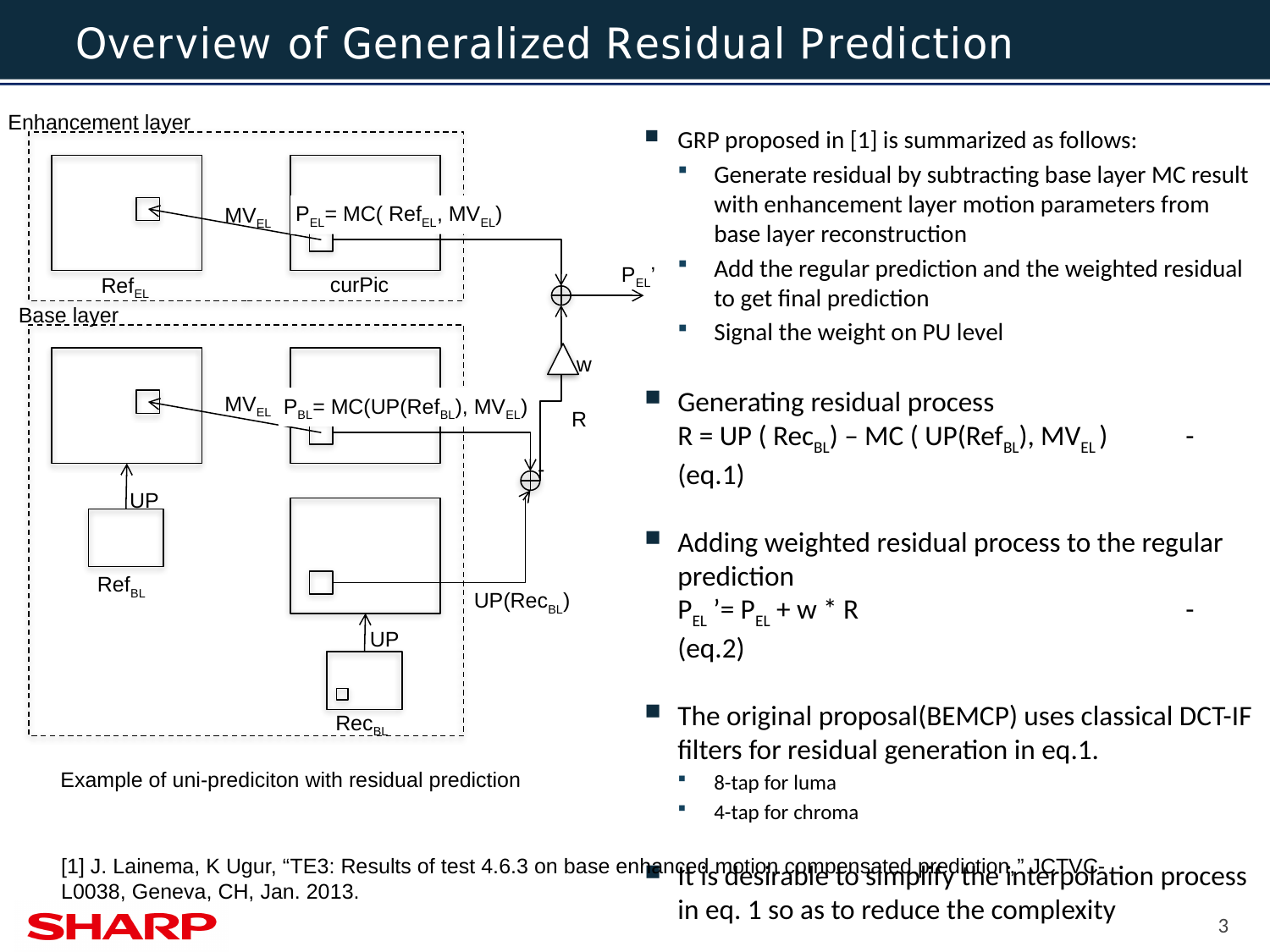

# Overview of Generalized Residual Prediction
Enhancement layer

MVEL

PEL= MC( RefEL, MVEL)
PEL’
curPic
RefEL

Base layer

w

MVEL
PBL= MC(UP(RefBL), MVEL)

R

-

UP

RefBL
UP(RecBL)
UP

RecBL
GRP proposed in [1] is summarized as follows:
Generate residual by subtracting base layer MC result with enhancement layer motion parameters from base layer reconstruction
Add the regular prediction and the weighted residual to get final prediction
Signal the weight on PU level

Generating residual process
	R = UP ( RecBL) – MC ( UP(RefBL), MVEL )  	- (eq.1)

Adding weighted residual process to the regular prediction
	PEL ’= PEL + w * R                                 	- (eq.2)

The original proposal(BEMCP) uses classical DCT-IF filters for residual generation in eq.1.
8-tap for luma
4-tap for chroma

It is desirable to simplify the interpolation process in eq. 1 so as to reduce the complexity

Example of uni-prediciton with residual prediction
[1] J. Lainema, K Ugur, “TE3: Results of test 4.6.3 on base enhanced motion compensated prediction,” JCTVC-L0038, Geneva, CH, Jan. 2013.

3